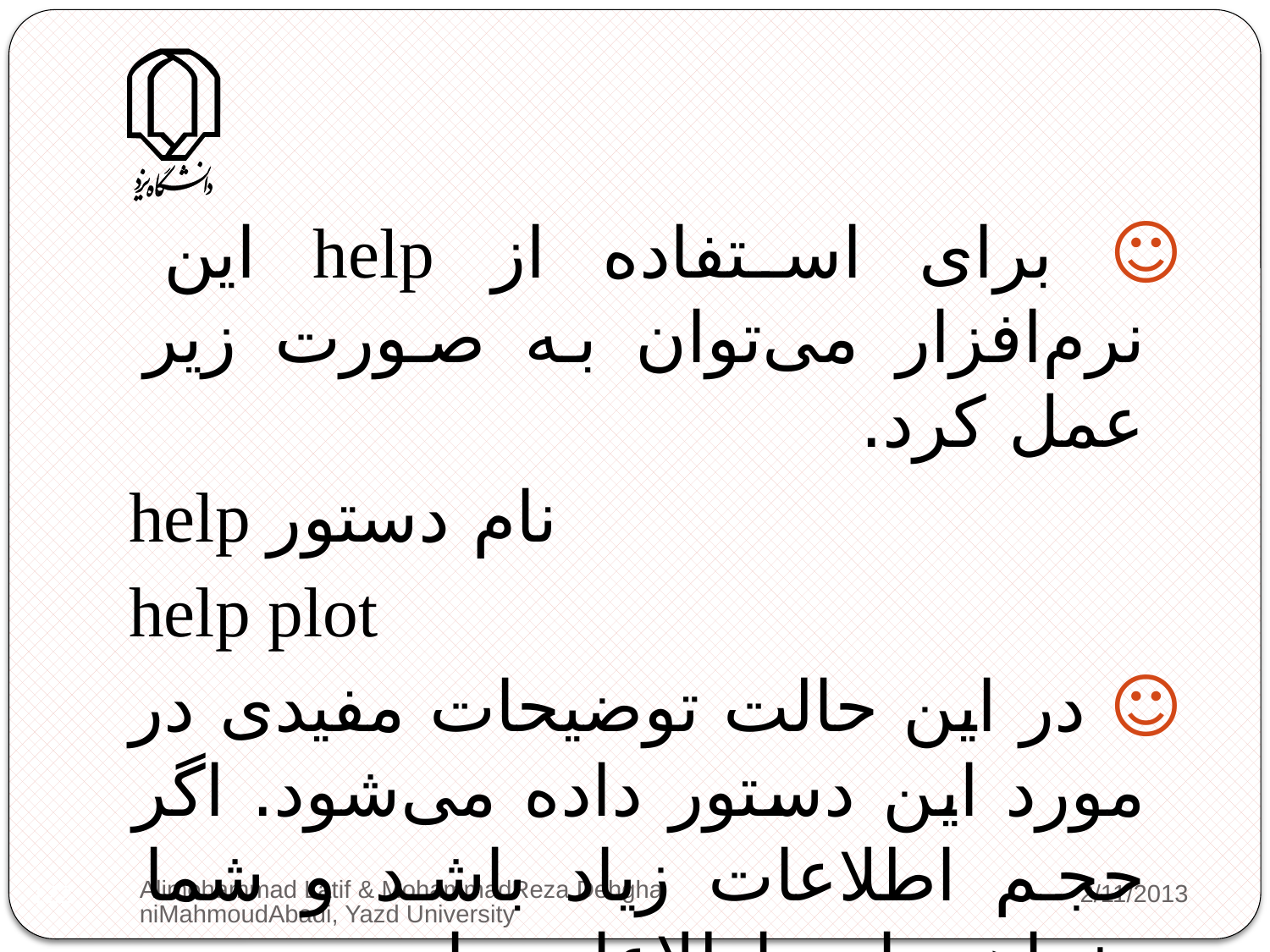

☺ برای استفاده از help این نرم‌افزار می‌توان به صورت زیر عمل کرد.
help نام دستور
help plot
☺ در این حالت توضیحات مفیدی در مورد این دستور داده می‌شود. اگر حجم اطلاعات زیاد باشد و شما بخواهید این اطلاعات را به صورت صفحه‌ای ببینید به صورت زیر عمل کنید.
Alimohammad Latif & MohammadReza DehghaniMahmoudAbadi, Yazd University
2/11/2013
122